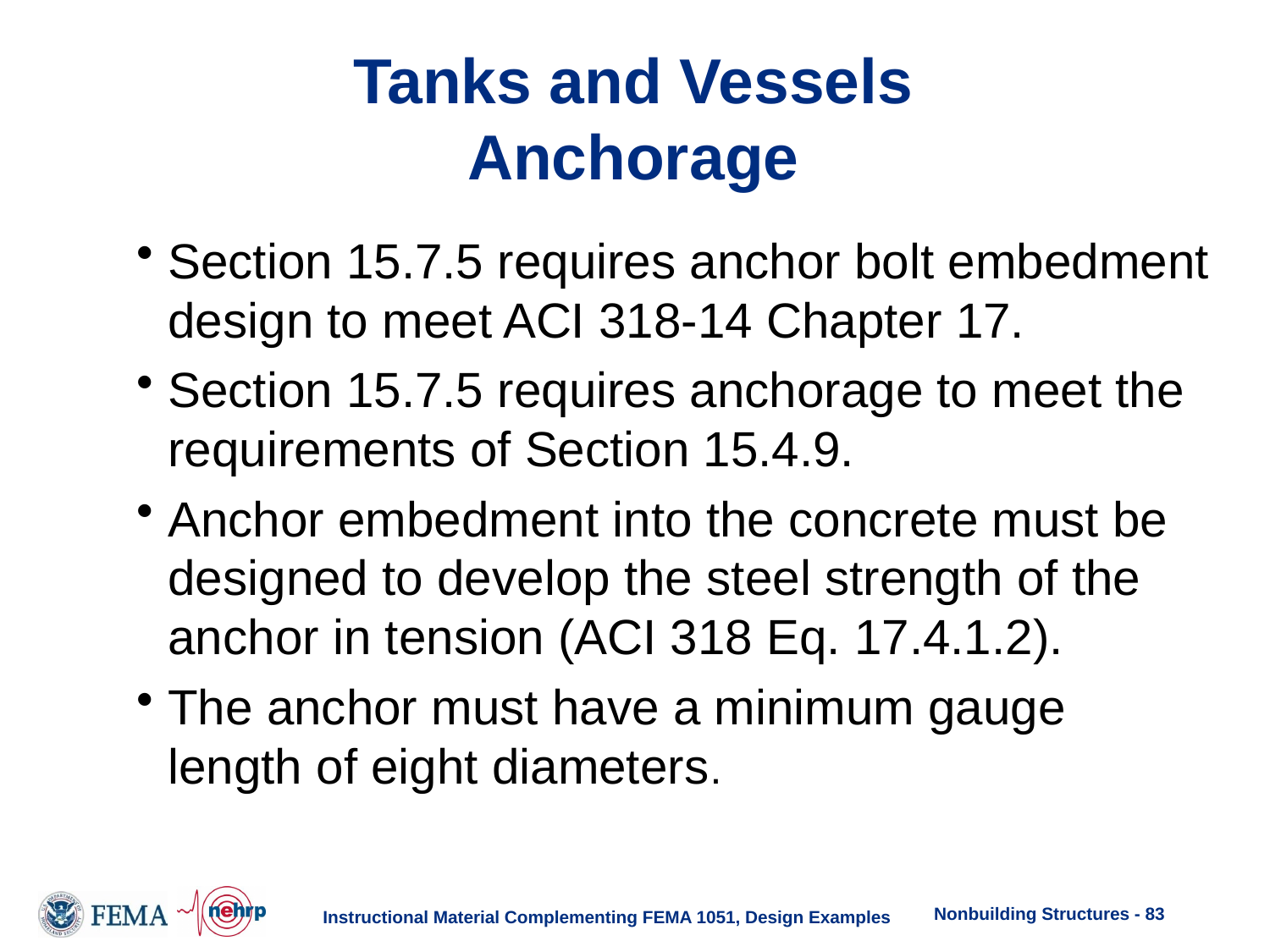

# Tanks and Vessels Anchorage
Section 15.7.5 requires anchor bolt embedment design to meet ACI 318-14 Chapter 17.
Section 15.7.5 requires anchorage to meet the requirements of Section 15.4.9.
Anchor embedment into the concrete must be designed to develop the steel strength of the anchor in tension (ACI 318 Eq. 17.4.1.2).
The anchor must have a minimum gauge length of eight diameters.
Nonbuilding Structures - 83
Instructional Material Complementing FEMA 1051, Design Examples